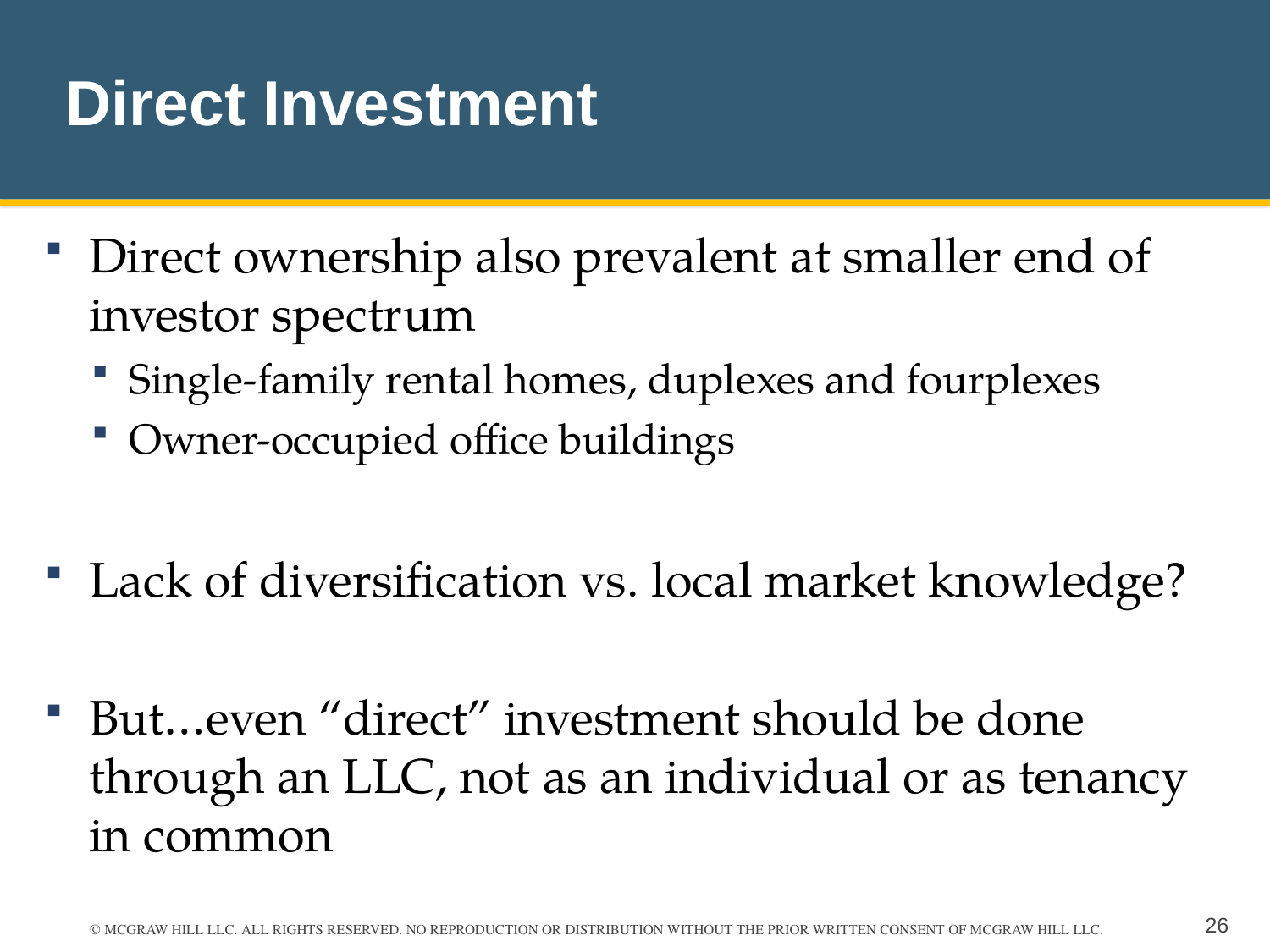

# Direct Investment
Direct ownership also prevalent at smaller end of investor spectrum
Single-family rental homes, duplexes and fourplexes
Owner-occupied office buildings

Lack of diversification vs. local market knowledge?

But…even “direct” investment should be done through an LLC, not as an individual or as tenancy in common
© MCGRAW HILL LLC. ALL RIGHTS RESERVED. NO REPRODUCTION OR DISTRIBUTION WITHOUT THE PRIOR WRITTEN CONSENT OF MCGRAW HILL LLC.
26